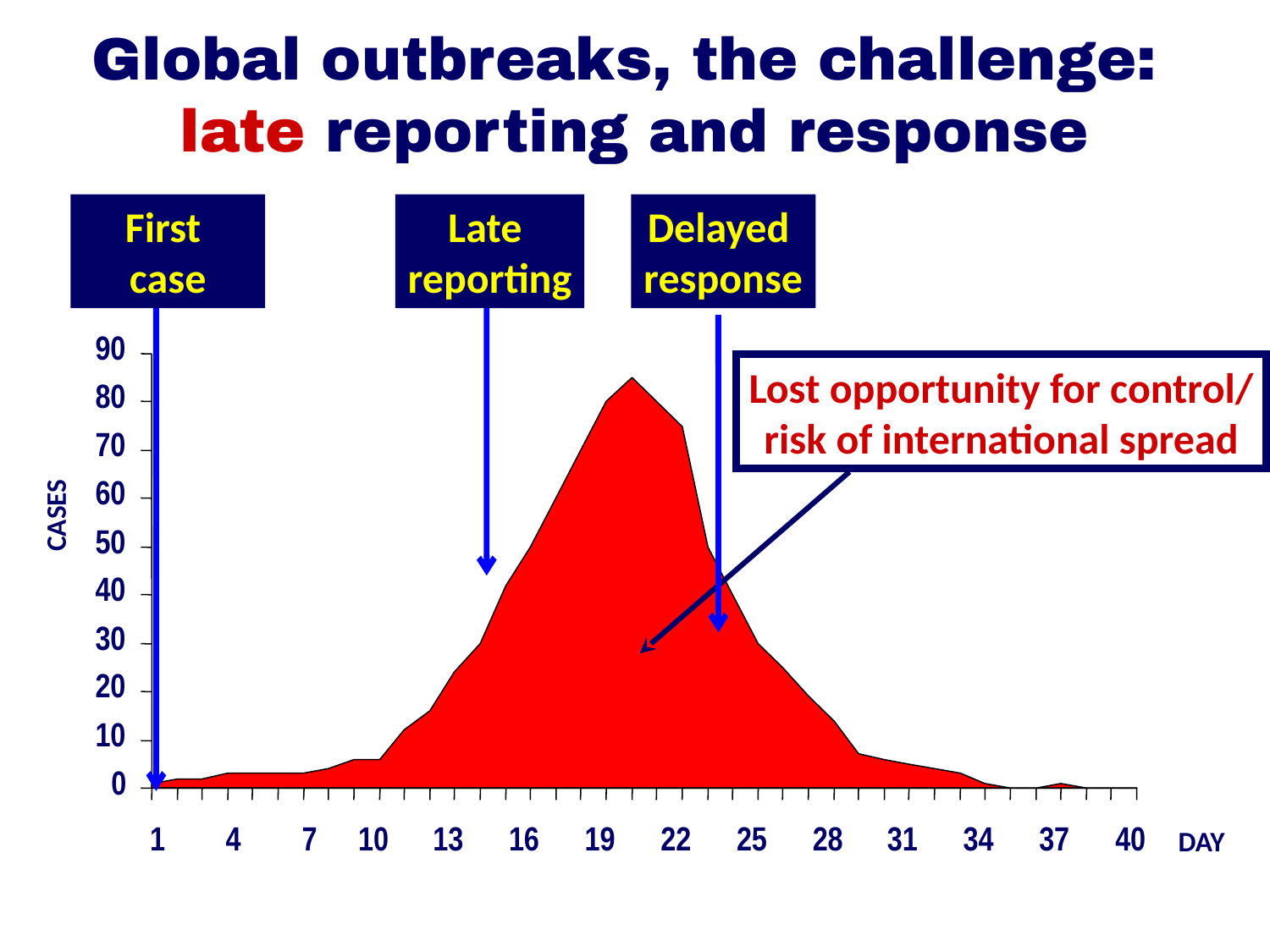

Global outbreaks, the challenge:
late reporting and response
First
case
Late
reporting
Delayed
response

90
Lost opportunity for control/
risk of international spread

80

70

60

CASES

50

40

30

20

10

0

DAY
10
13
16
19
22
25
28
31
34
37
40
1
4
7